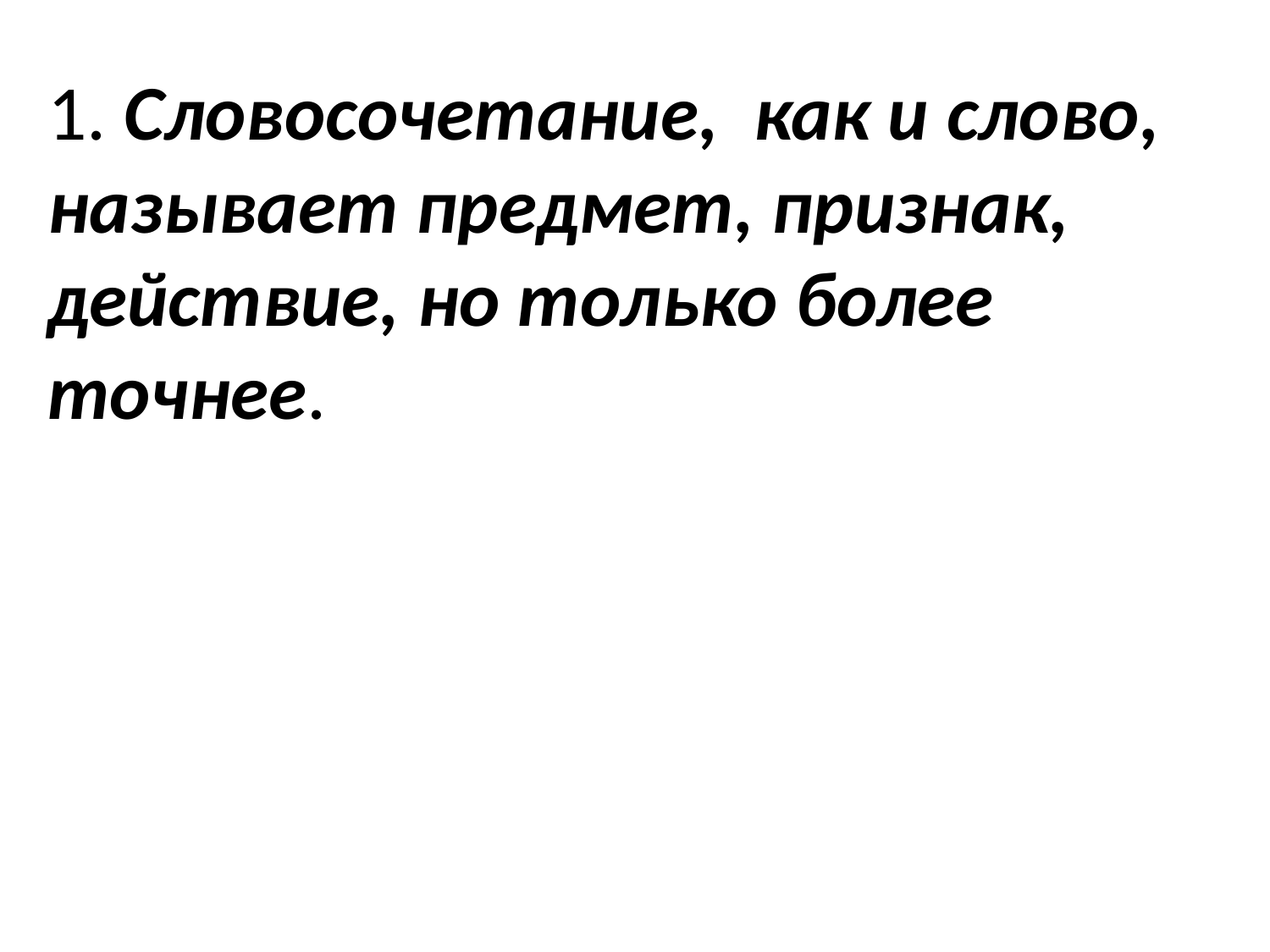

1. Словосочетание,  как и слово, называет предмет, признак, действие, но только более точнее.